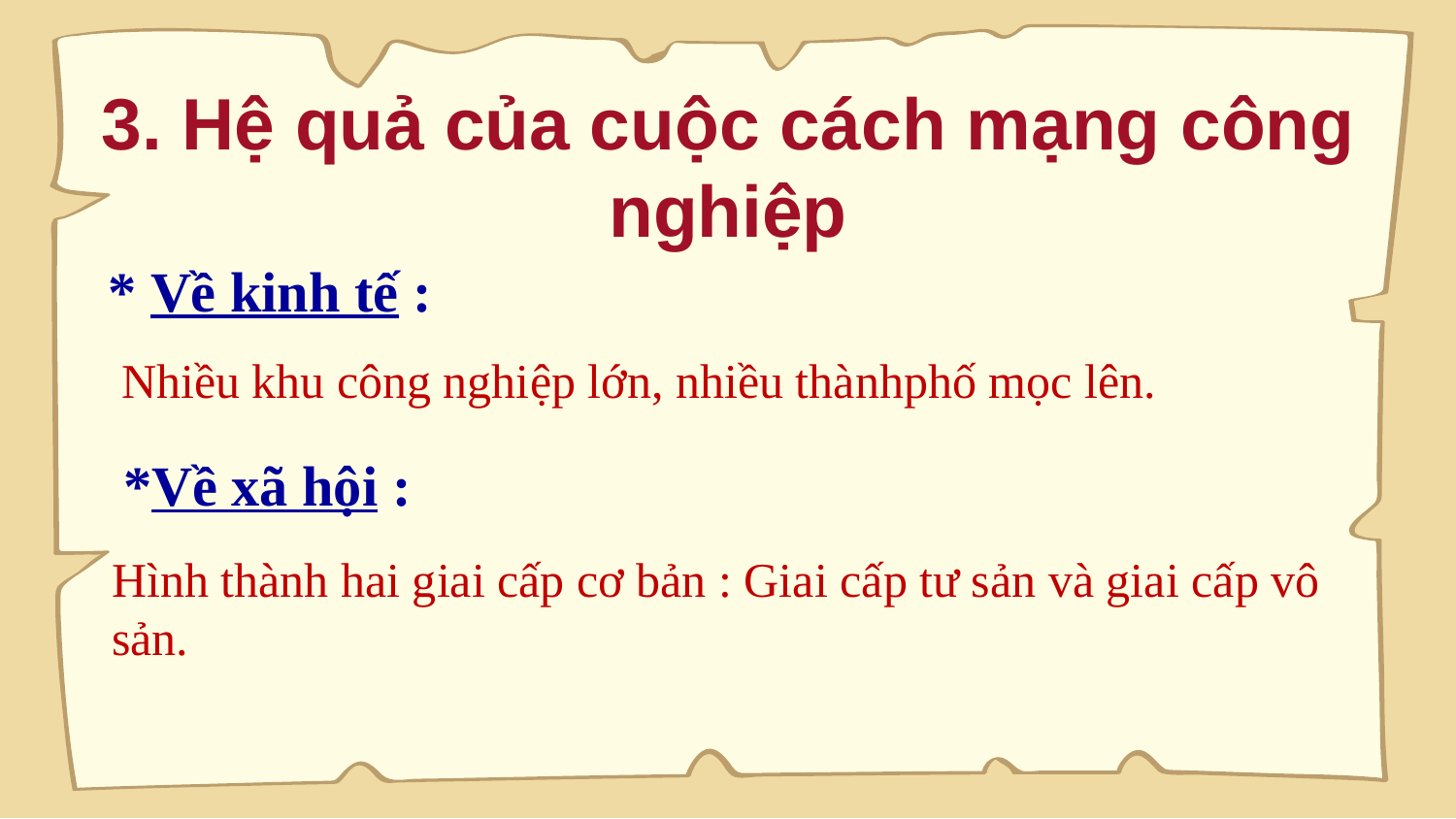

3. Hệ quả của cuộc cách mạng công nghiệp
* Về kinh tế :
Nhiều khu công nghiệp lớn, nhiều thànhphố mọc lên.
*Về xã hội :
Hình thành hai giai cấp cơ bản : Giai cấp tư sản và giai cấp vô sản.